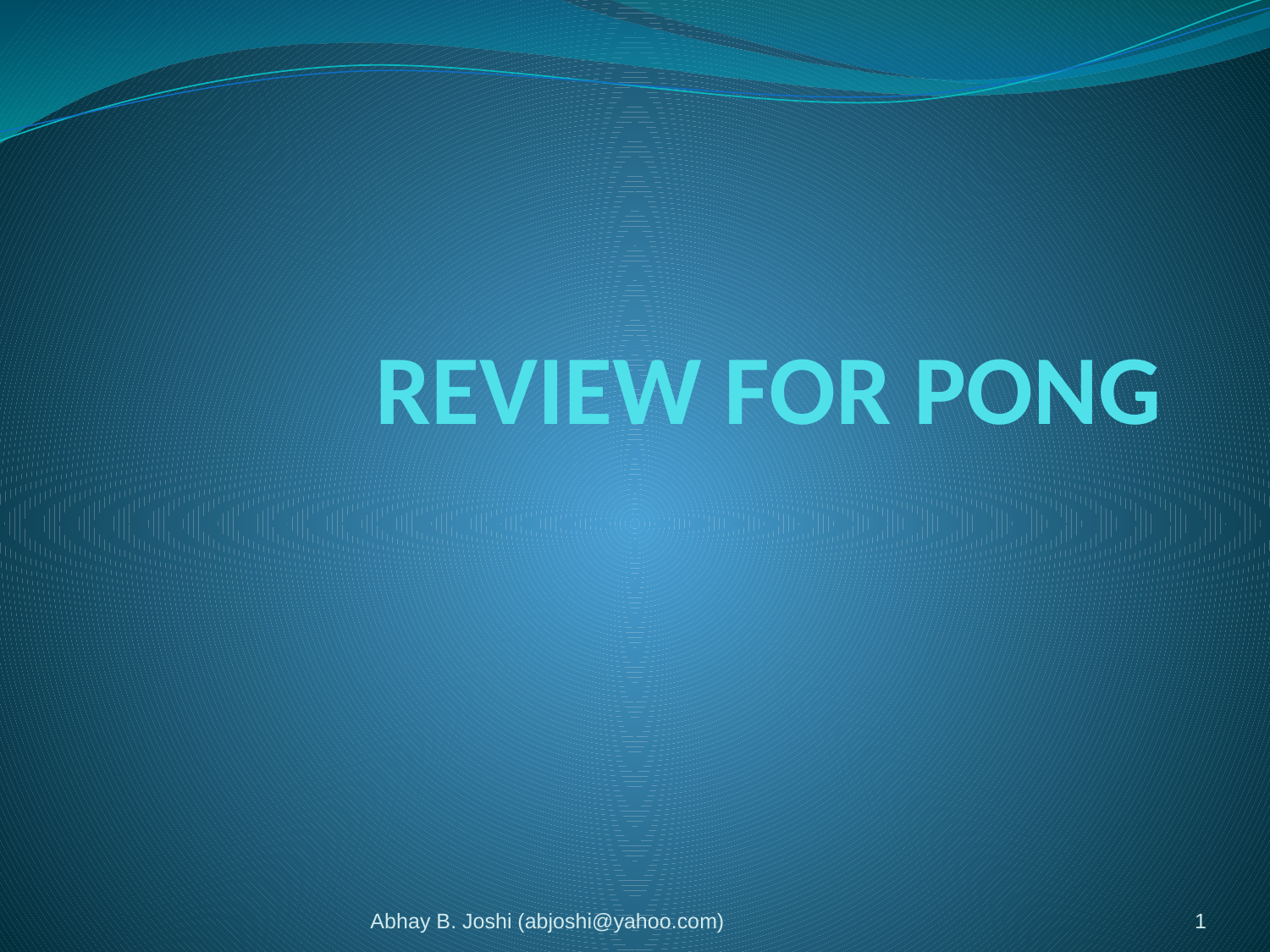

# REVIEW FOR PONG

Abhay B. Joshi (abjoshi@yahoo.com)
1